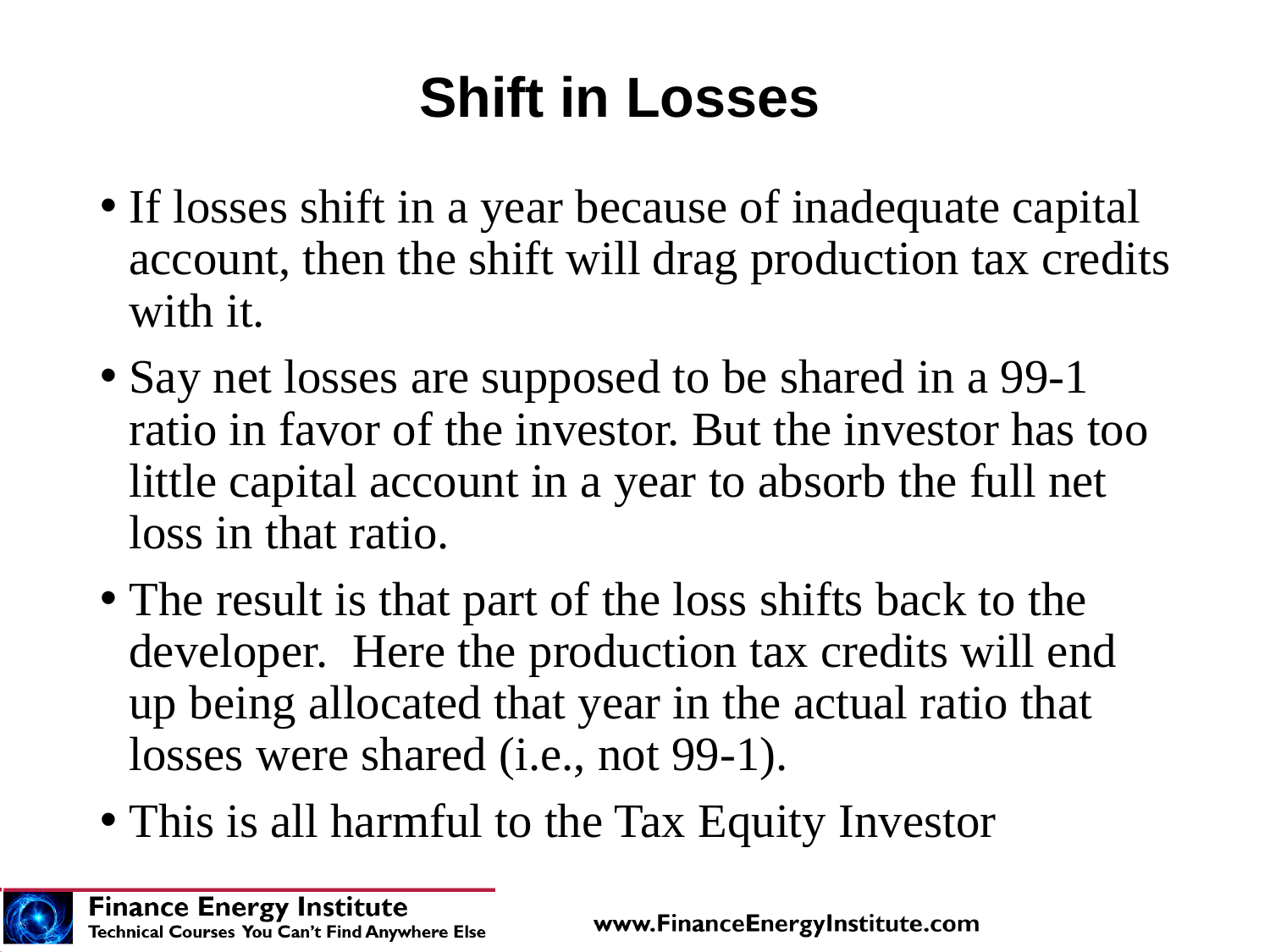

# Shift in Losses
If losses shift in a year because of inadequate capital account, then the shift will drag production tax credits with it.
Say net losses are supposed to be shared in a 99-1 ratio in favor of the investor. But the investor has too little capital account in a year to absorb the full net loss in that ratio.
The result is that part of the loss shifts back to the developer.  Here the production tax credits will end up being allocated that year in the actual ratio that losses were shared (i.e., not 99-1).
This is all harmful to the Tax Equity Investor